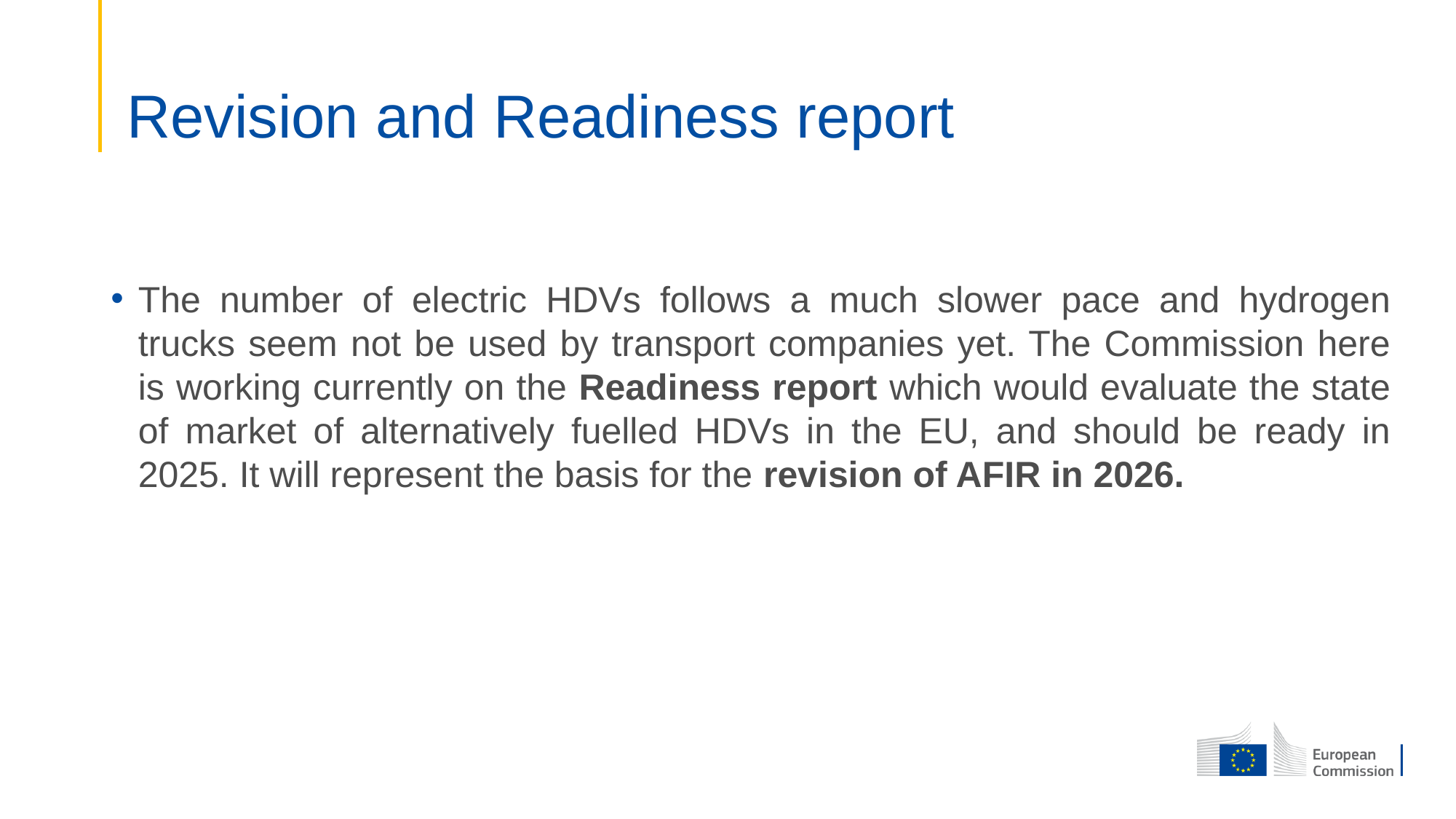

# Revision and Readiness report

The number of electric HDVs follows a much slower pace and hydrogen trucks seem not be used by transport companies yet. The Commission here is working currently on the Readiness report which would evaluate the state of market of alternatively fuelled HDVs in the EU, and should be ready in 2025. It will represent the basis for the revision of AFIR in 2026.